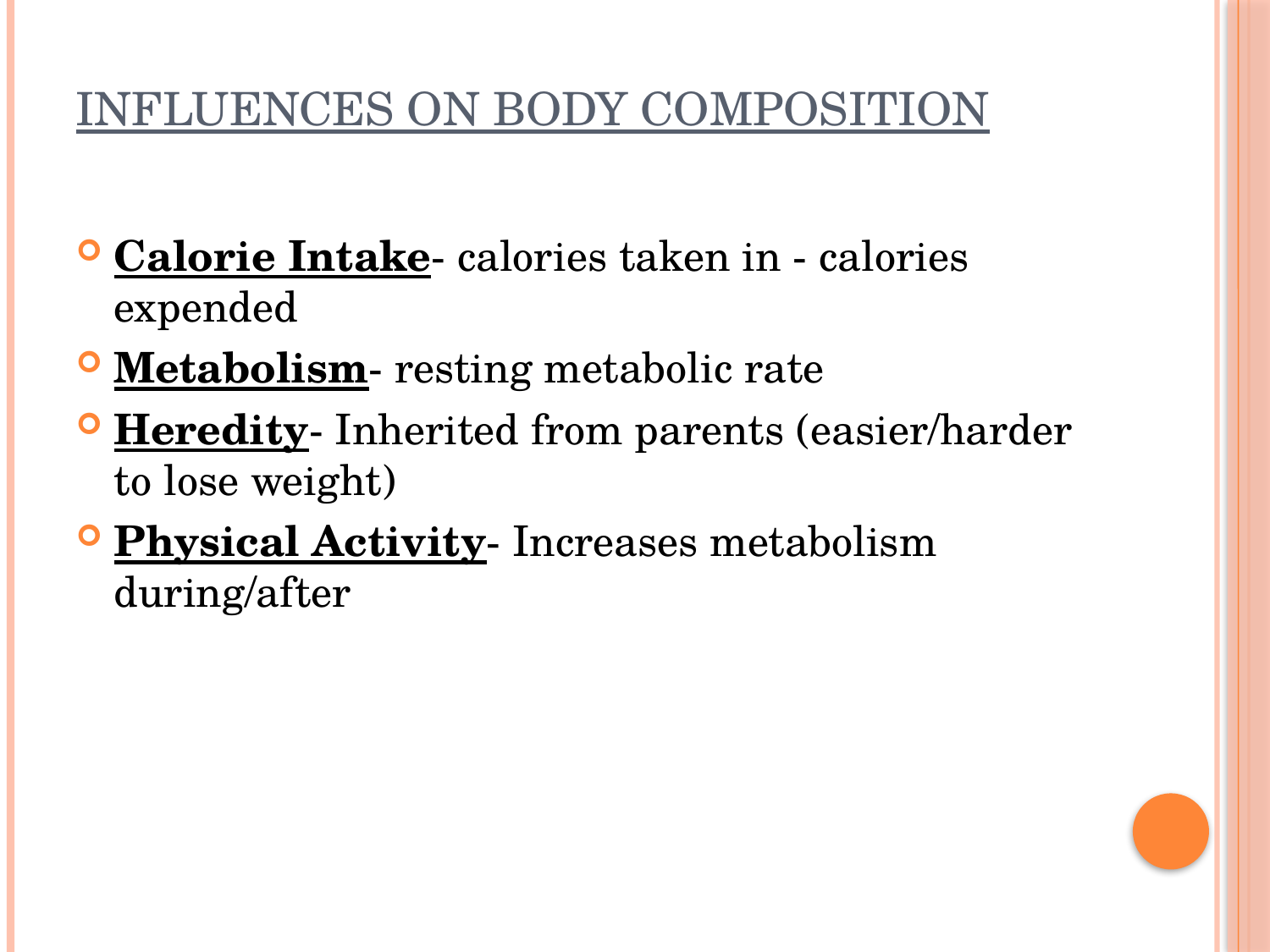

# Influences on Body Composition
Calorie Intake- calories taken in - calories expended
Metabolism- resting metabolic rate
Heredity- Inherited from parents (easier/harder to lose weight)
Physical Activity- Increases metabolism during/after